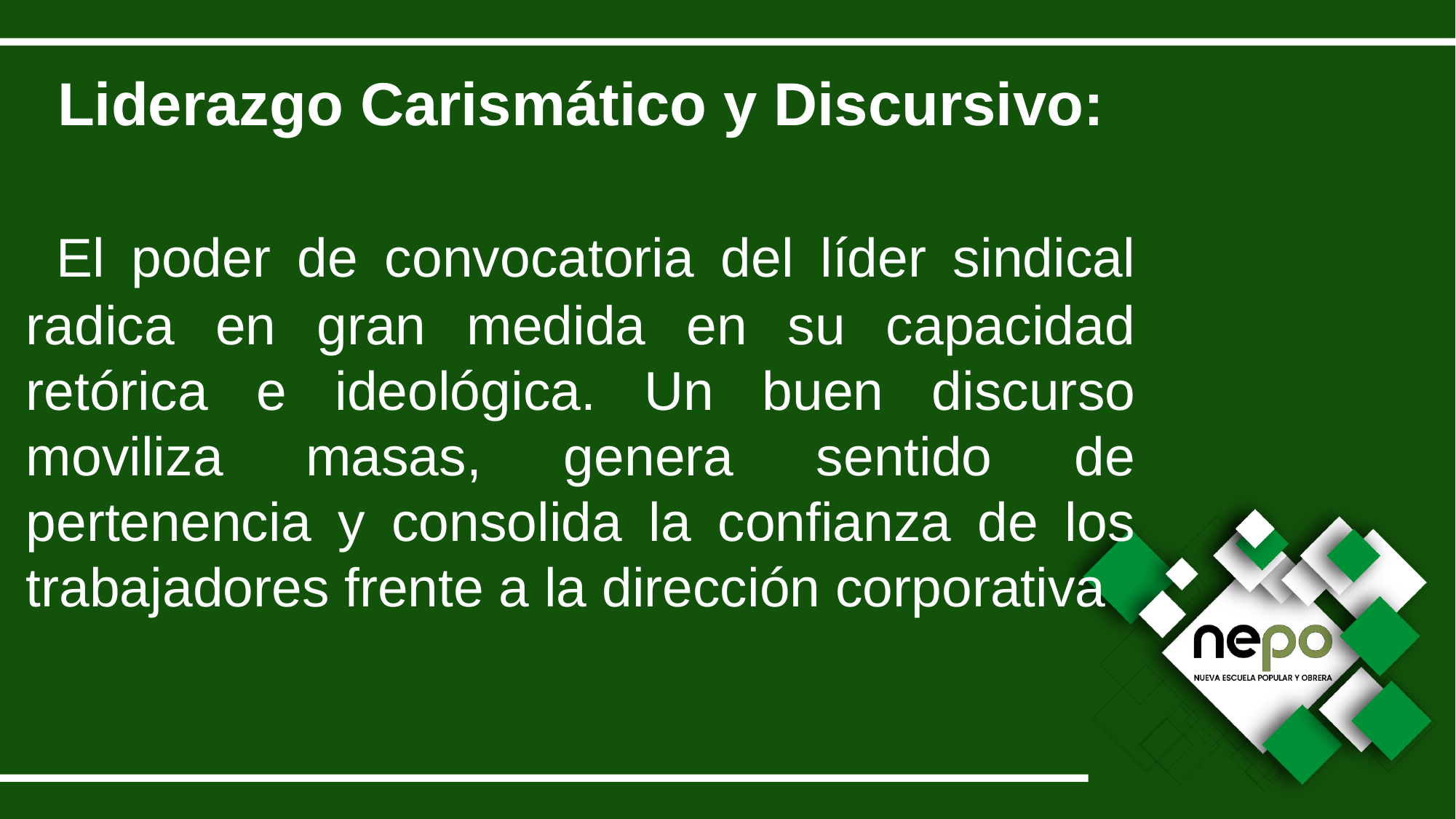

Liderazgo Carismático y Discursivo:

 El poder de convocatoria del líder sindical radica en gran medida en su capacidad retórica e ideológica. Un buen discurso moviliza masas, genera sentido de pertenencia y consolida la confianza de los trabajadores frente a la dirección corporativa